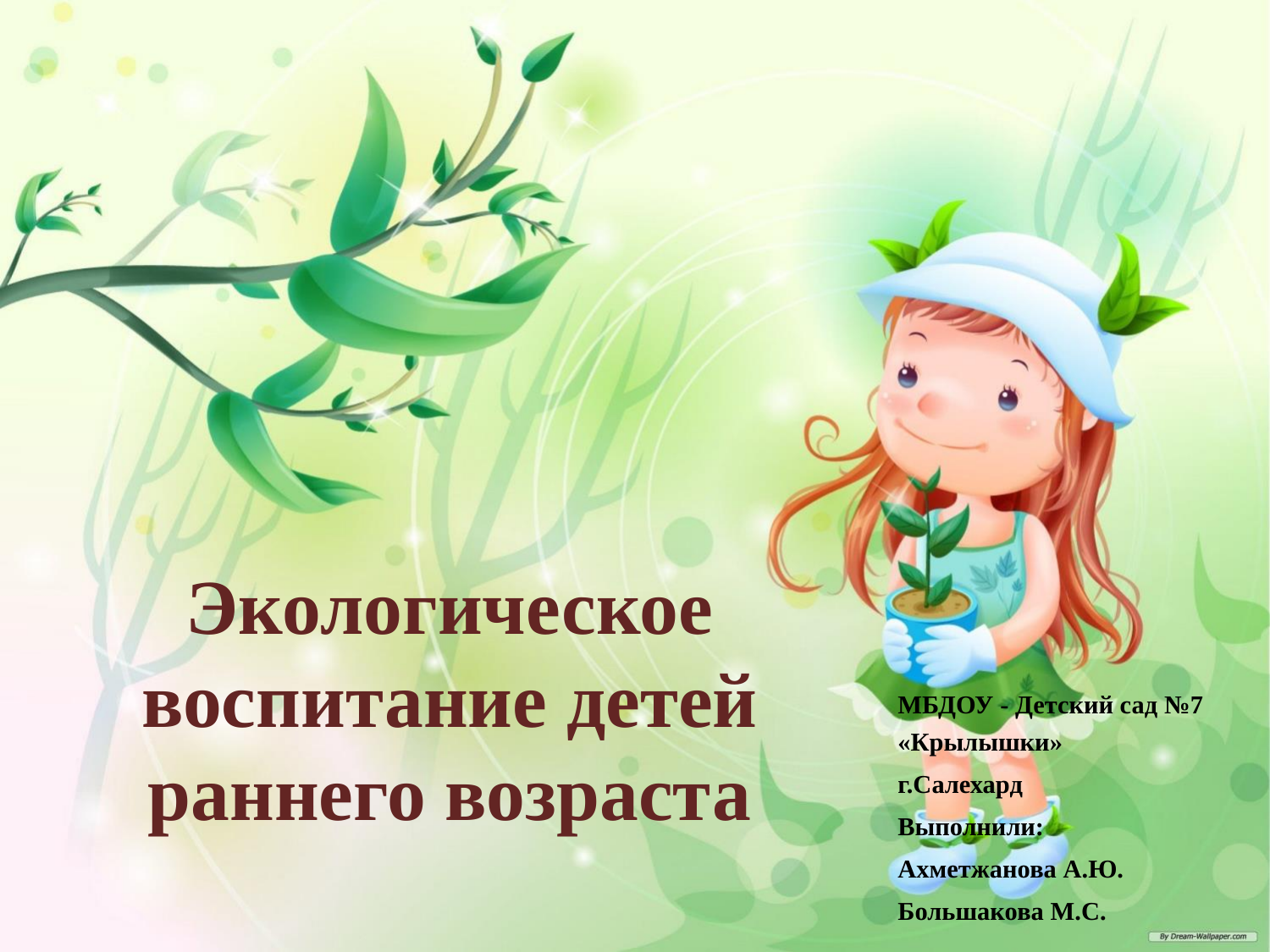

# Экологическое воспитание детей раннего возраста
МБДОУ - Детский сад №7 «Крылышки»
г.Салехард
Выполнили:
Ахметжанова А.Ю.
Большакова М.С.